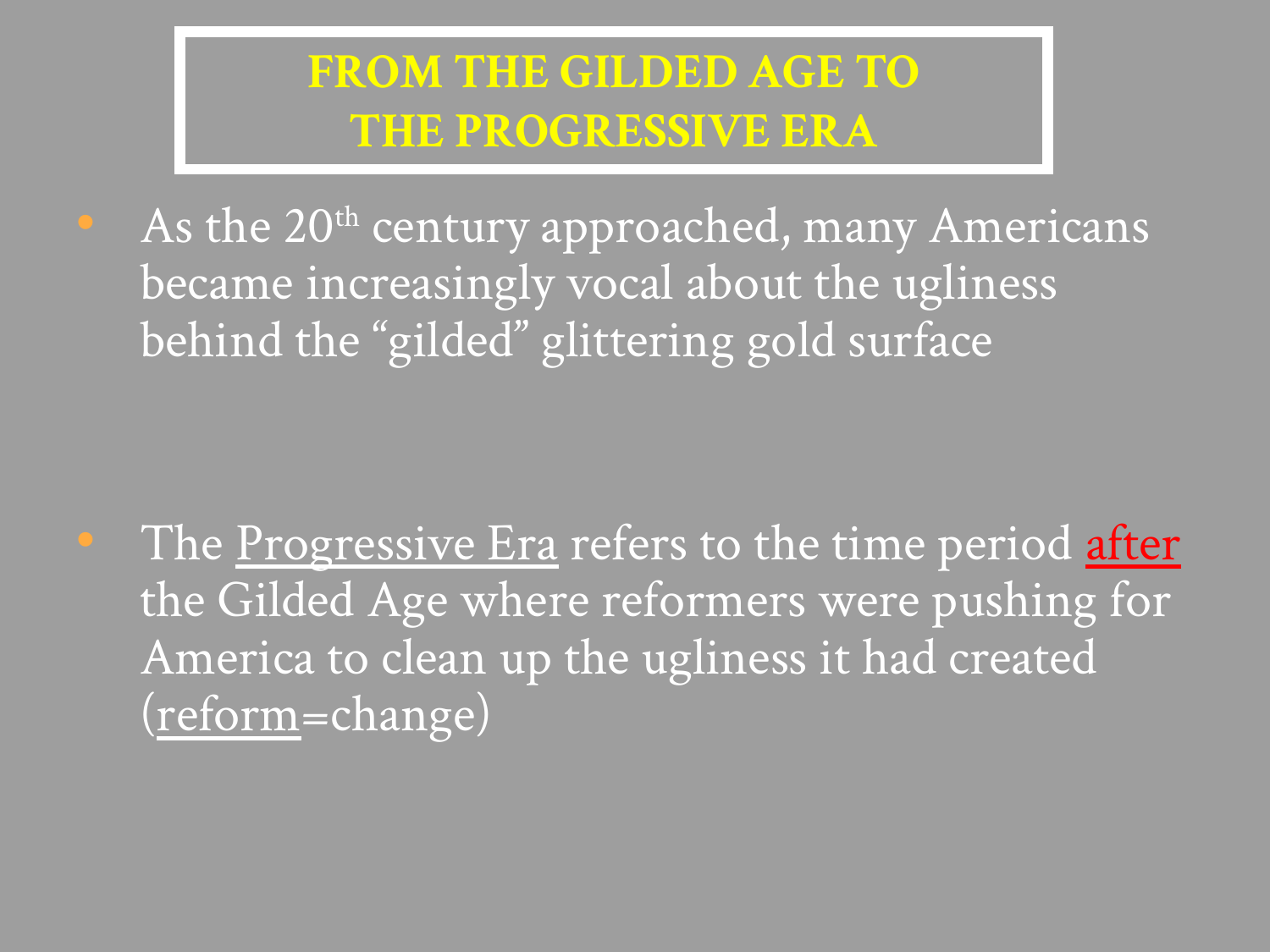

# FROM THE GILDED AGE TO THE PROGRESSIVE ERA
As the 20th century approached, many Americans became increasingly vocal about the ugliness behind the “gilded” glittering gold surface

The Progressive Era refers to the time period after the Gilded Age where reformers were pushing for America to clean up the ugliness it had created (reform=change)